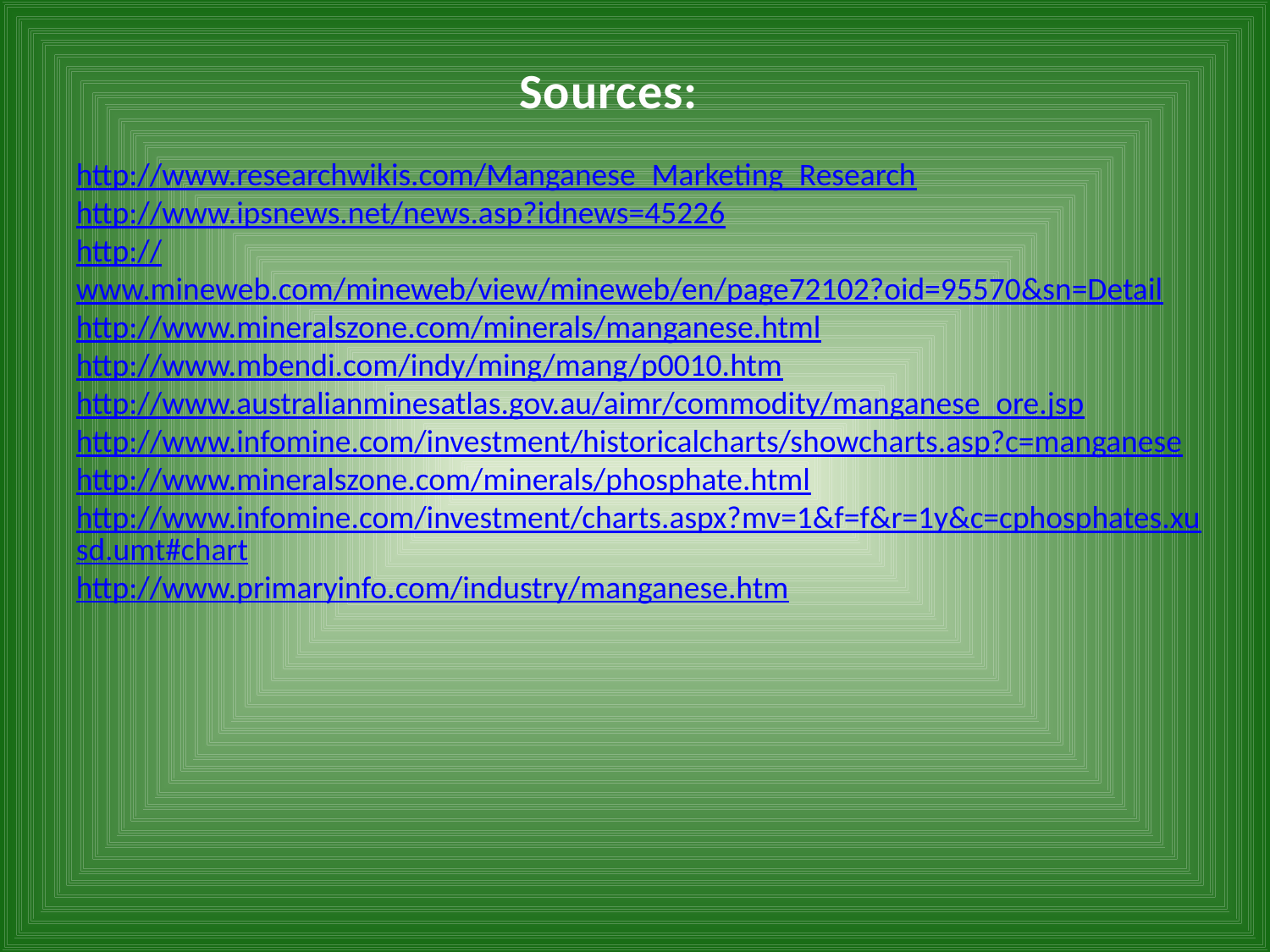

Sources:
http://www.researchwikis.com/Manganese_Marketing_Research
http://www.ipsnews.net/news.asp?idnews=45226
http://www.mineweb.com/mineweb/view/mineweb/en/page72102?oid=95570&sn=Detail
http://www.mineralszone.com/minerals/manganese.html
http://www.mbendi.com/indy/ming/mang/p0010.htm
http://www.australianminesatlas.gov.au/aimr/commodity/manganese_ore.jsp
http://www.infomine.com/investment/historicalcharts/showcharts.asp?c=manganese
http://www.mineralszone.com/minerals/phosphate.html
http://www.infomine.com/investment/charts.aspx?mv=1&f=f&r=1y&c=cphosphates.xusd.umt#chart
http://www.primaryinfo.com/industry/manganese.htm